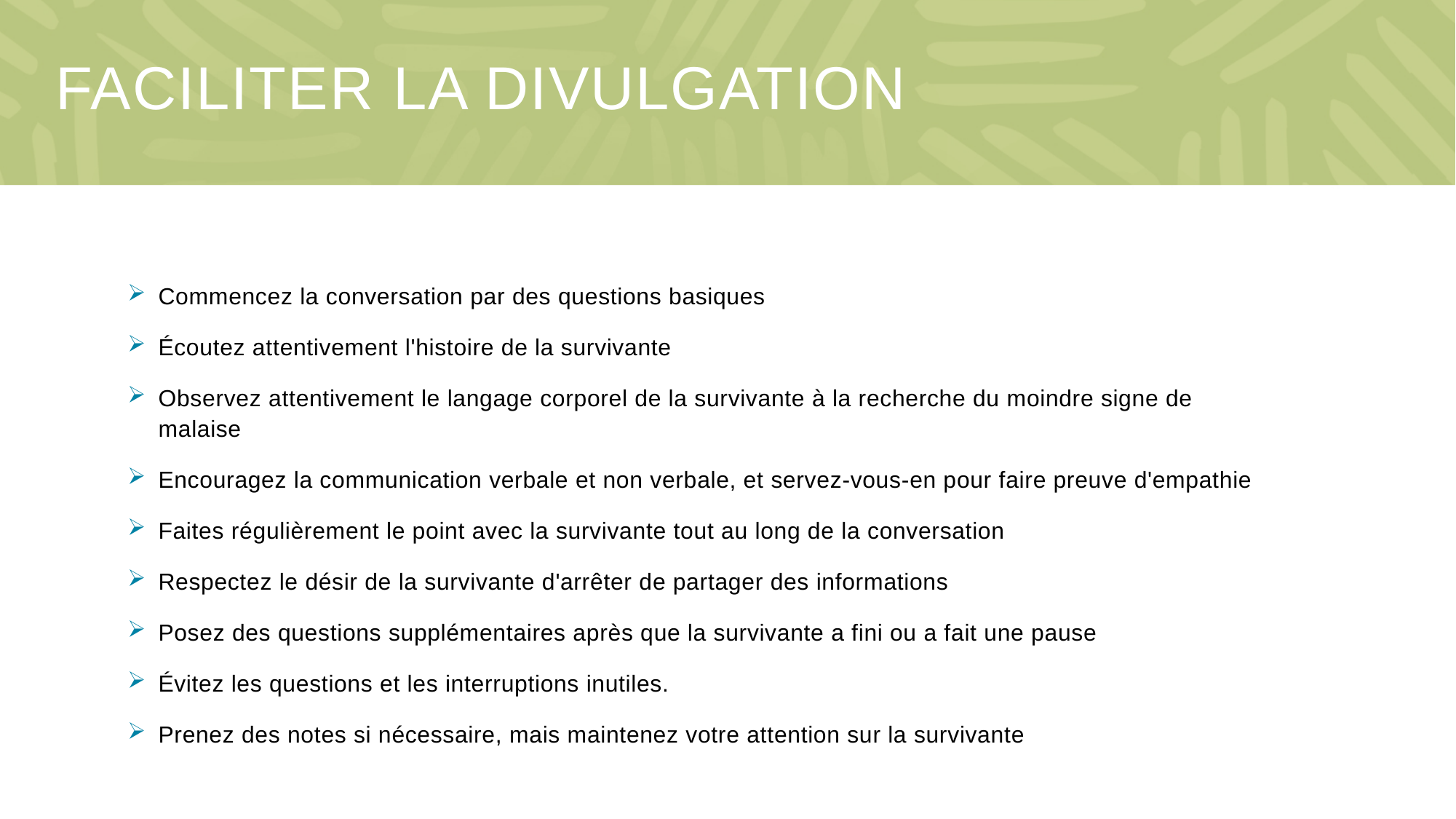

# Faciliter la DIVULGATION
Commencez la conversation par des questions basiques
Écoutez attentivement l'histoire de la survivante
Observez attentivement le langage corporel de la survivante à la recherche du moindre signe de malaise
Encouragez la communication verbale et non verbale, et servez-vous-en pour faire preuve d'empathie
Faites régulièrement le point avec la survivante tout au long de la conversation
Respectez le désir de la survivante d'arrêter de partager des informations
Posez des questions supplémentaires après que la survivante a fini ou a fait une pause
Évitez les questions et les interruptions inutiles.
Prenez des notes si nécessaire, mais maintenez votre attention sur la survivante